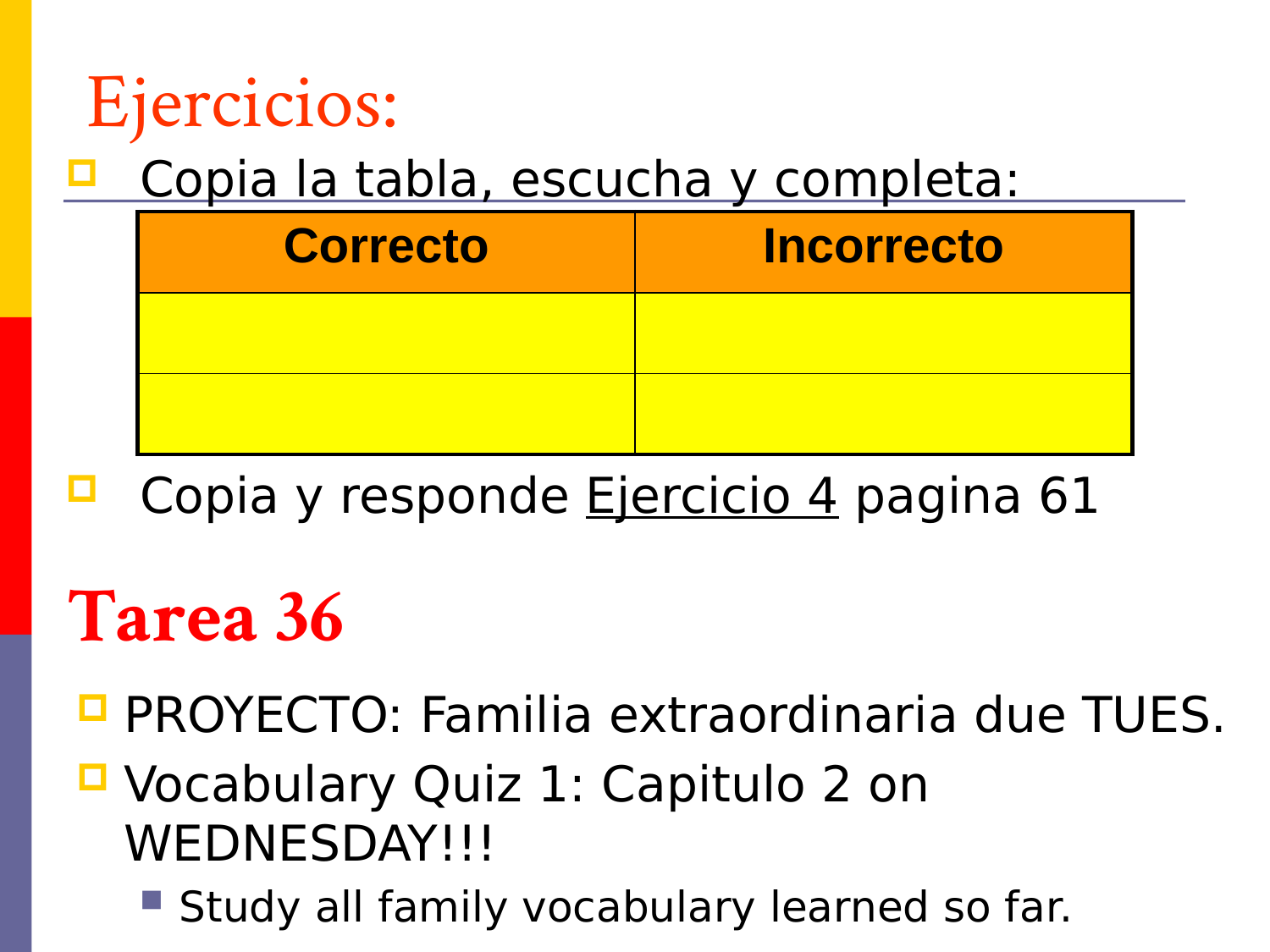

# Ejercicios:
Copia la tabla, escucha y completa:

Copia y responde Ejercicio 4 pagina 61

| Correcto | Incorrecto |
| --- | --- |
|  |  |
|  |  |
Tarea 36
PROYECTO: Familia extraordinaria due TUES.
Vocabulary Quiz 1: Capitulo 2 on WEDNESDAY!!!
Study all family vocabulary learned so far.